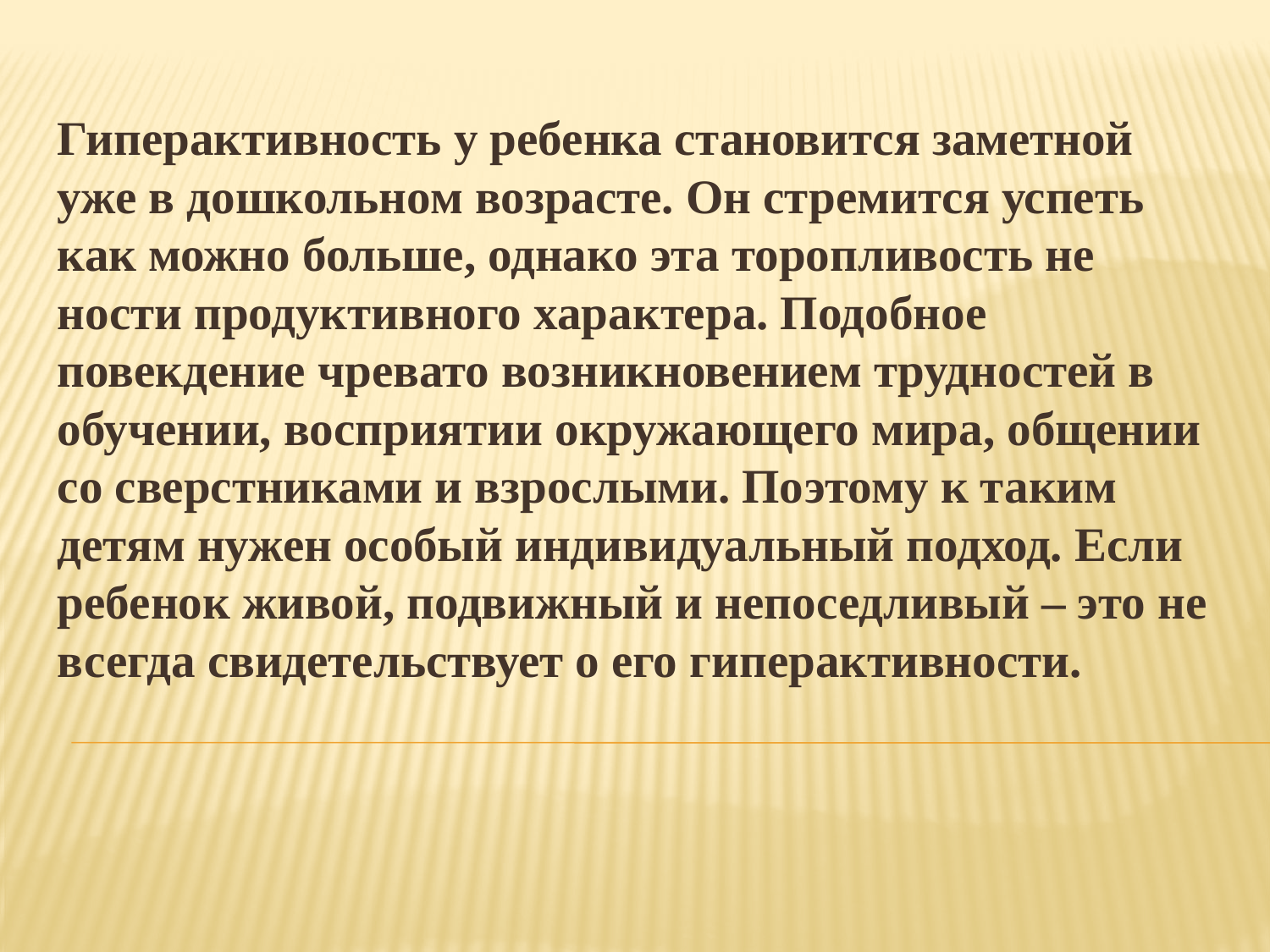

Гиперактивность у ребенка становится заметной уже в дошкольном возрасте. Он стремится успеть как можно больше, однако эта торопливость не ности продуктивного характера. Подобное повекдение чревато возникновением трудностей в обучении, восприятии окружающего мира, общении со сверстниками и взрослыми. Поэтому к таким детям нужен особый индивидуальный подход. Если ребенок живой, подвижный и непоседливый – это не всегда свидетельствует о его гиперактивности.
#